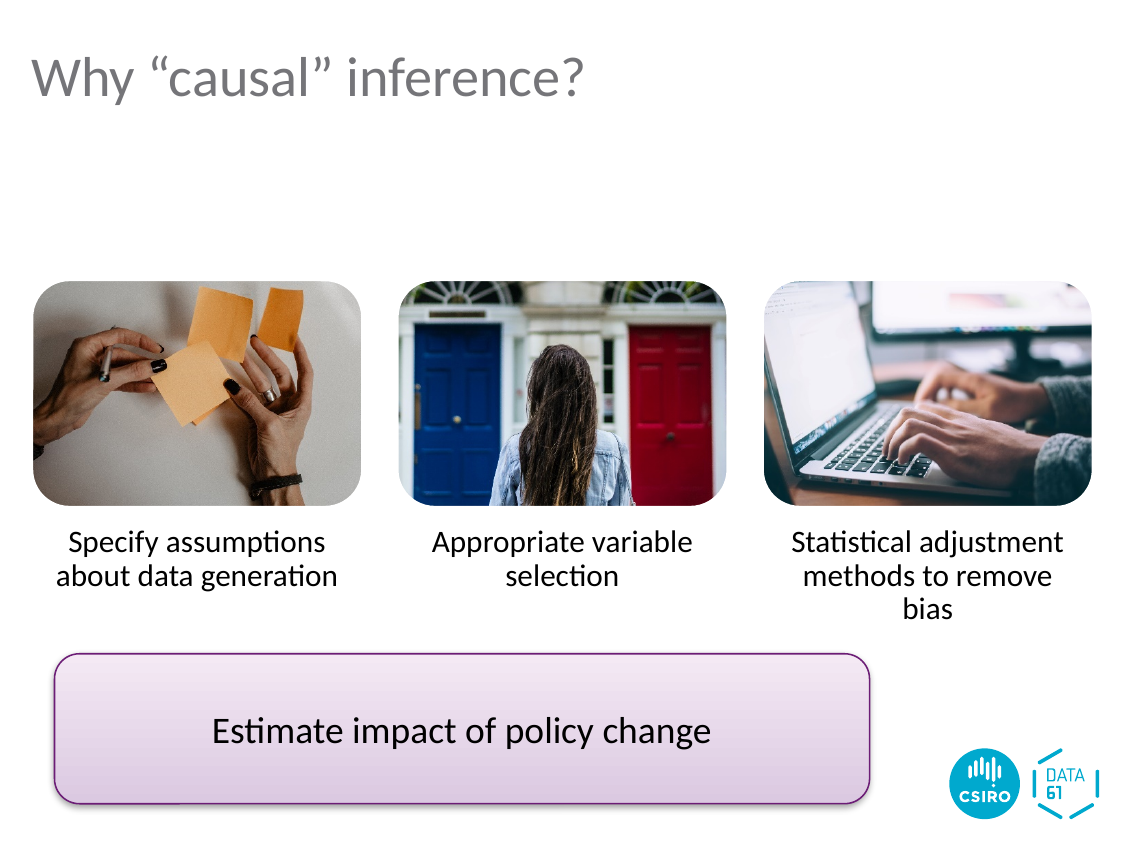

# Why “causal” inference?
Specify assumptions about data generation
Appropriate variable selection
Statistical adjustment methods to remove bias
Estimate impact of policy change